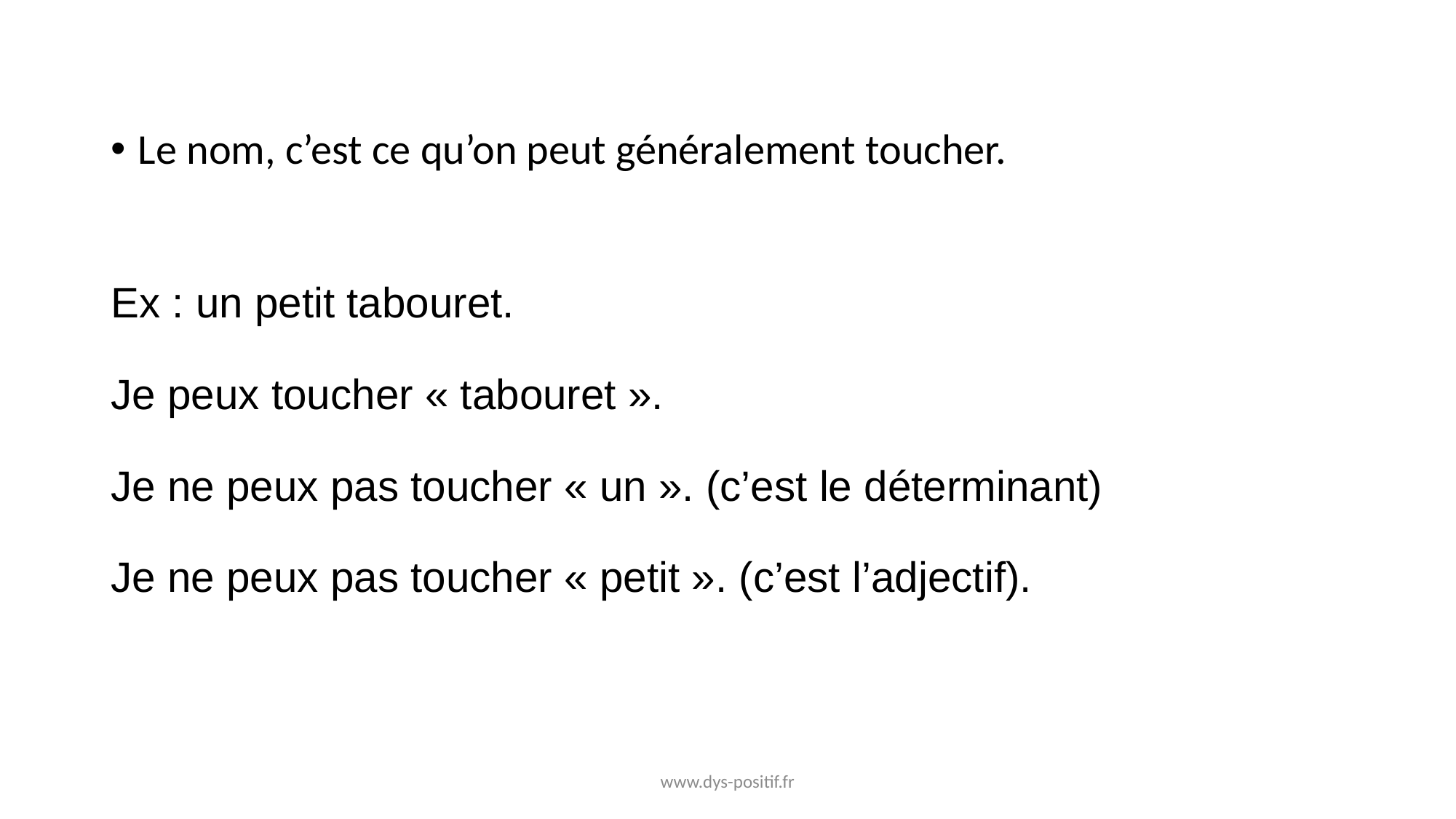

Le nom, c’est ce qu’on peut généralement toucher.

Ex : un petit tabouret.
Je peux toucher « tabouret ».
Je ne peux pas toucher « un ». (c’est le déterminant)
Je ne peux pas toucher « petit ». (c’est l’adjectif).

www.dys-positif.fr